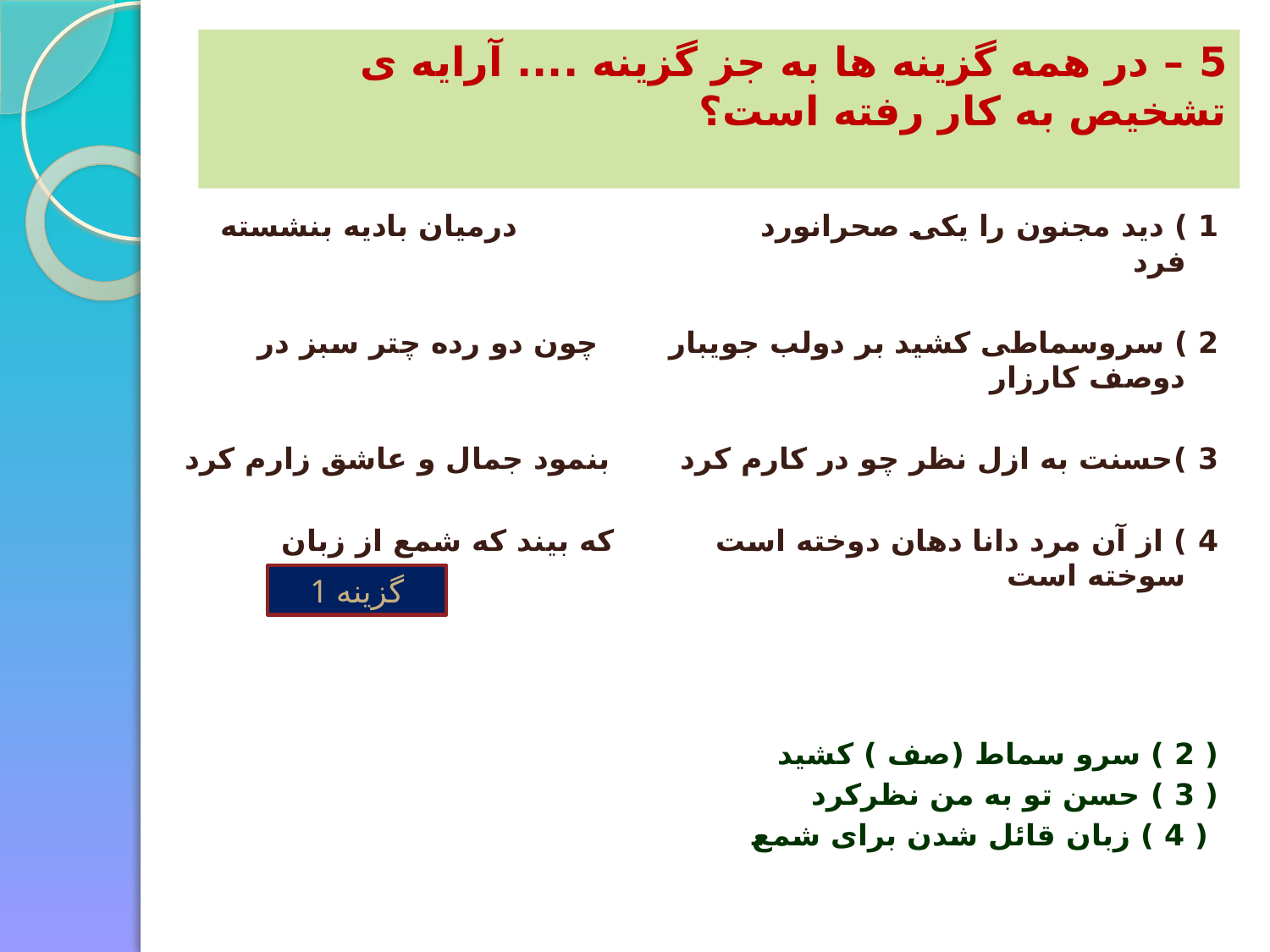

# 5 – در همه گزینه ها به جز گزینه .... آرایه ی تشخیص به کار رفته است؟
1 ) دید مجنون را یکی صحرانورد                        درمیان بادیه بنشسته فرد

2 ) سروسماطی کشید بر دولب جویبار       چون دو رده چتر سبز در دوصف کارزار

3 )حسنت به ازل نظر چو در کارم کرد       بنمود جمال و عاشق زارم کرد

4 ) از آن مرد دانا دهان دوخته است          که بیند که شمع از زبان سوخته است

( 2 ) سرو سماط (صف ) کشید
( 3 ) حسن تو به من نظرکرد
 ( 4 ) زبان قائل شدن برای شمع

گزینه 1